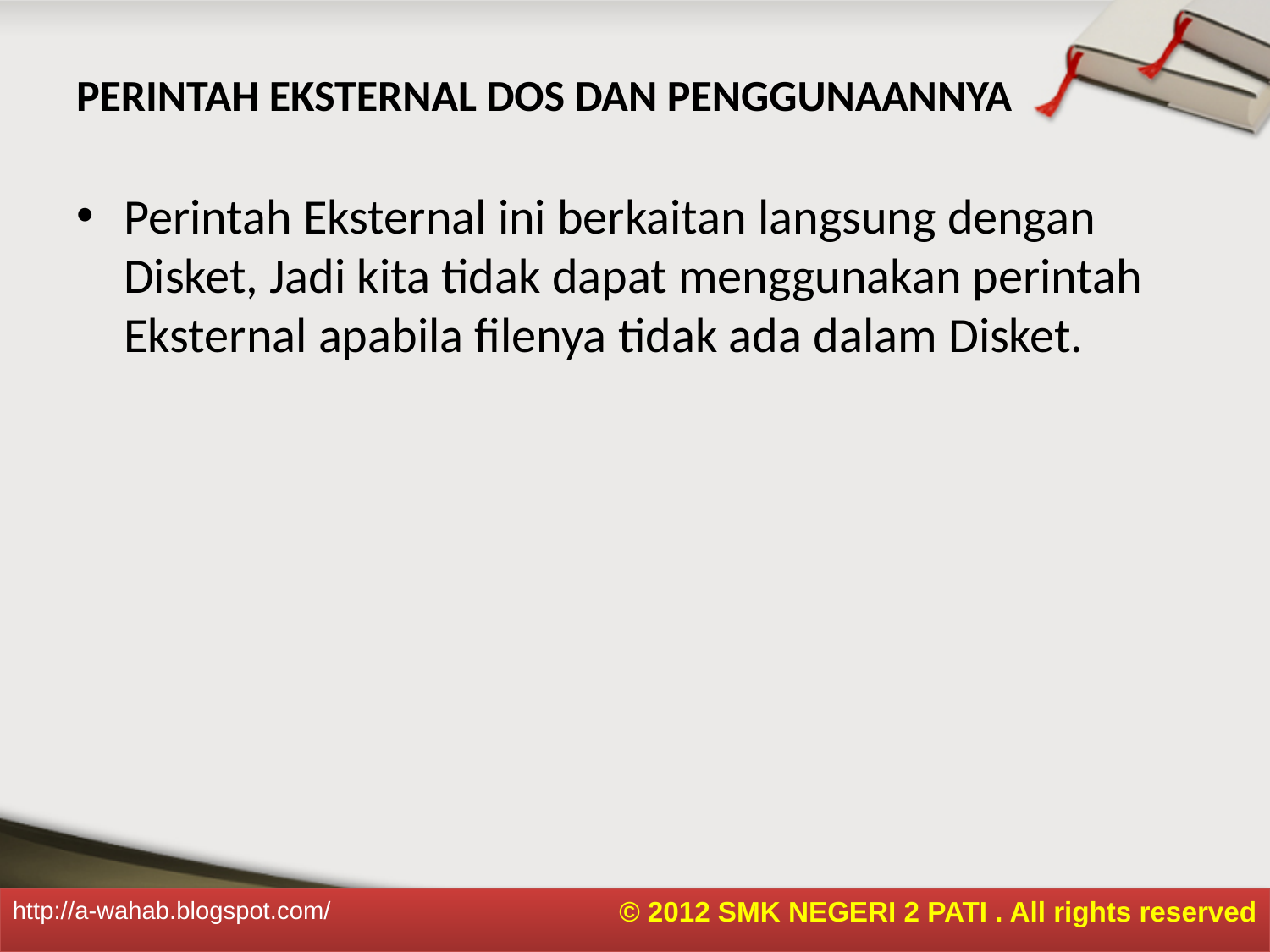

# PERINTAH EKSTERNAL DOS DAN PENGGUNAANNYA
Perintah Eksternal ini berkaitan langsung dengan Disket, Jadi kita tidak dapat menggunakan perintah Eksternal apabila filenya tidak ada dalam Disket.

© 2012 SMK NEGERI 2 PATI . All rights reserved

http://a-wahab.blogspot.com/